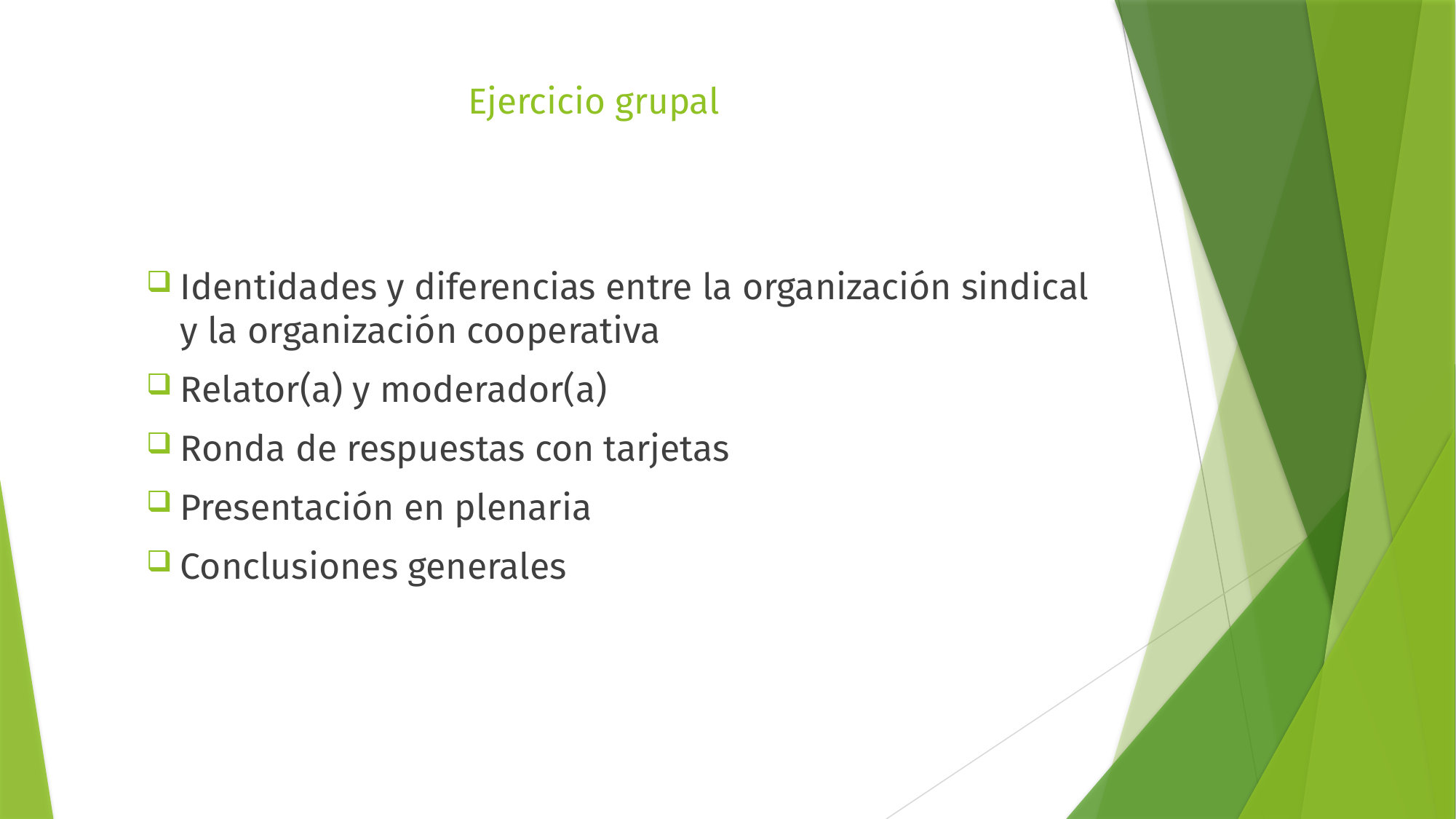

# Ejercicio grupal
Identidades y diferencias entre la organización sindical y la organización cooperativa
Relator(a) y moderador(a)
Ronda de respuestas con tarjetas
Presentación en plenaria
Conclusiones generales